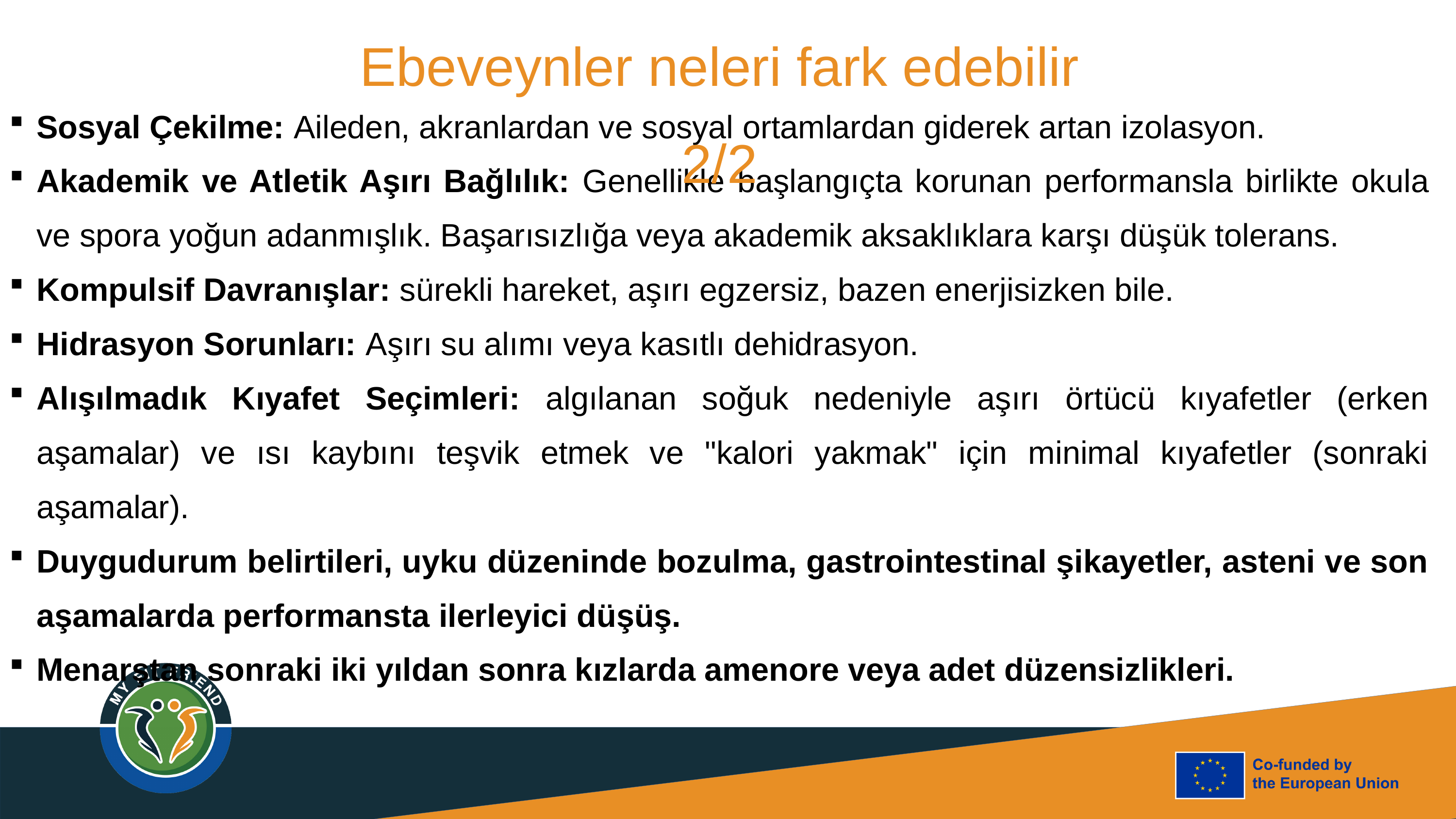

Ebeveynler neleri fark edebilir 2/2
Sosyal Çekilme: Aileden, akranlardan ve sosyal ortamlardan giderek artan izolasyon.
Akademik ve Atletik Aşırı Bağlılık: Genellikle başlangıçta korunan performansla birlikte okula ve spora yoğun adanmışlık. Başarısızlığa veya akademik aksaklıklara karşı düşük tolerans.
Kompulsif Davranışlar: sürekli hareket, aşırı egzersiz, bazen enerjisizken bile.
Hidrasyon Sorunları: Aşırı su alımı veya kasıtlı dehidrasyon.
Alışılmadık Kıyafet Seçimleri: algılanan soğuk nedeniyle aşırı örtücü kıyafetler (erken aşamalar) ve ısı kaybını teşvik etmek ve "kalori yakmak" için minimal kıyafetler (sonraki aşamalar).
Duygudurum belirtileri, uyku düzeninde bozulma, gastrointestinal şikayetler, asteni ve son aşamalarda performansta ilerleyici düşüş.
Menarştan sonraki iki yıldan sonra kızlarda amenore veya adet düzensizlikleri.